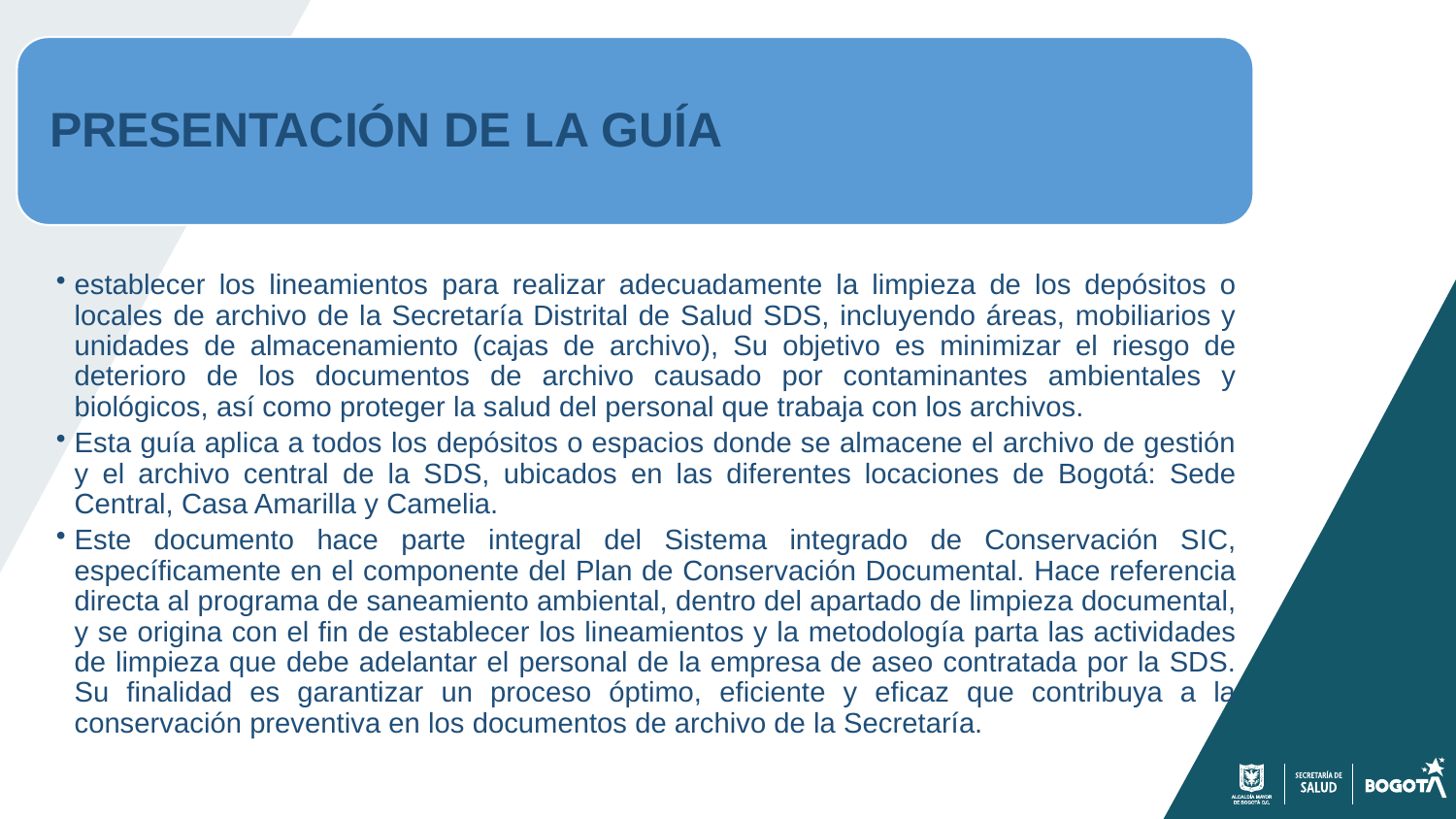

PRESENTACIÓN DE LA GUÍA
establecer los lineamientos para realizar adecuadamente la limpieza de los depósitos o locales de archivo de la Secretaría Distrital de Salud SDS, incluyendo áreas, mobiliarios y unidades de almacenamiento (cajas de archivo), Su objetivo es minimizar el riesgo de deterioro de los documentos de archivo causado por contaminantes ambientales y biológicos, así como proteger la salud del personal que trabaja con los archivos.
Esta guía aplica a todos los depósitos o espacios donde se almacene el archivo de gestión y el archivo central de la SDS, ubicados en las diferentes locaciones de Bogotá: Sede Central, Casa Amarilla y Camelia.
Este documento hace parte integral del Sistema integrado de Conservación SIC, específicamente en el componente del Plan de Conservación Documental. Hace referencia directa al programa de saneamiento ambiental, dentro del apartado de limpieza documental, y se origina con el fin de establecer los lineamientos y la metodología parta las actividades de limpieza que debe adelantar el personal de la empresa de aseo contratada por la SDS. Su finalidad es garantizar un proceso óptimo, eficiente y eficaz que contribuya a la conservación preventiva en los documentos de archivo de la Secretaría.